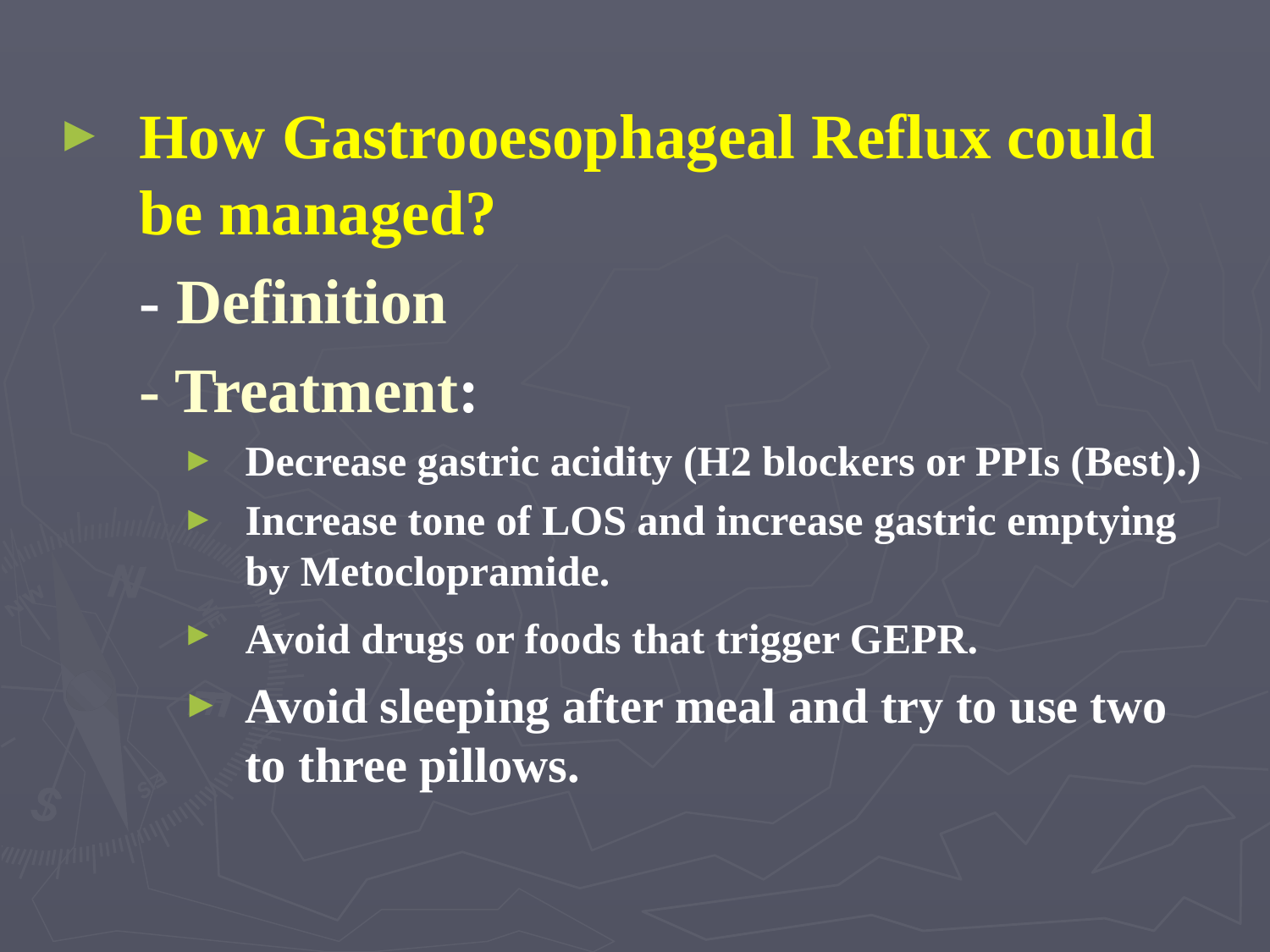

How Gastrooesophageal Reflux could be managed?
	- Definition
	- Treatment:
Decrease gastric acidity (H2 blockers or PPIs (Best).)
Increase tone of LOS and increase gastric emptying by Metoclopramide.
Avoid drugs or foods that trigger GEPR.
Avoid sleeping after meal and try to use two to three pillows.